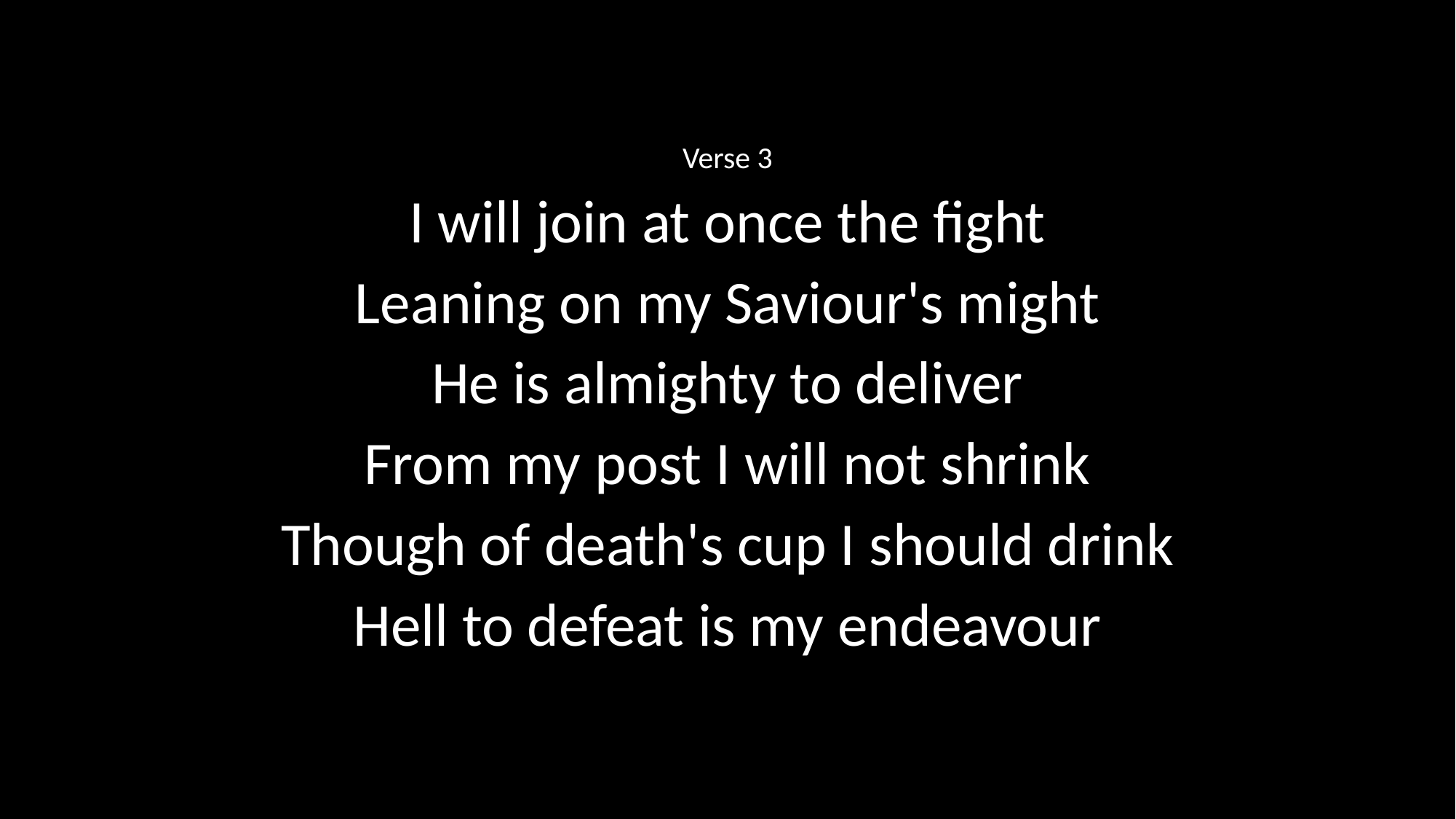

Verse 3
I will join at once the fight
Leaning on my Saviour's might
He is almighty to deliver
From my post I will not shrink
Though of death's cup I should drink
Hell to defeat is my endeavour